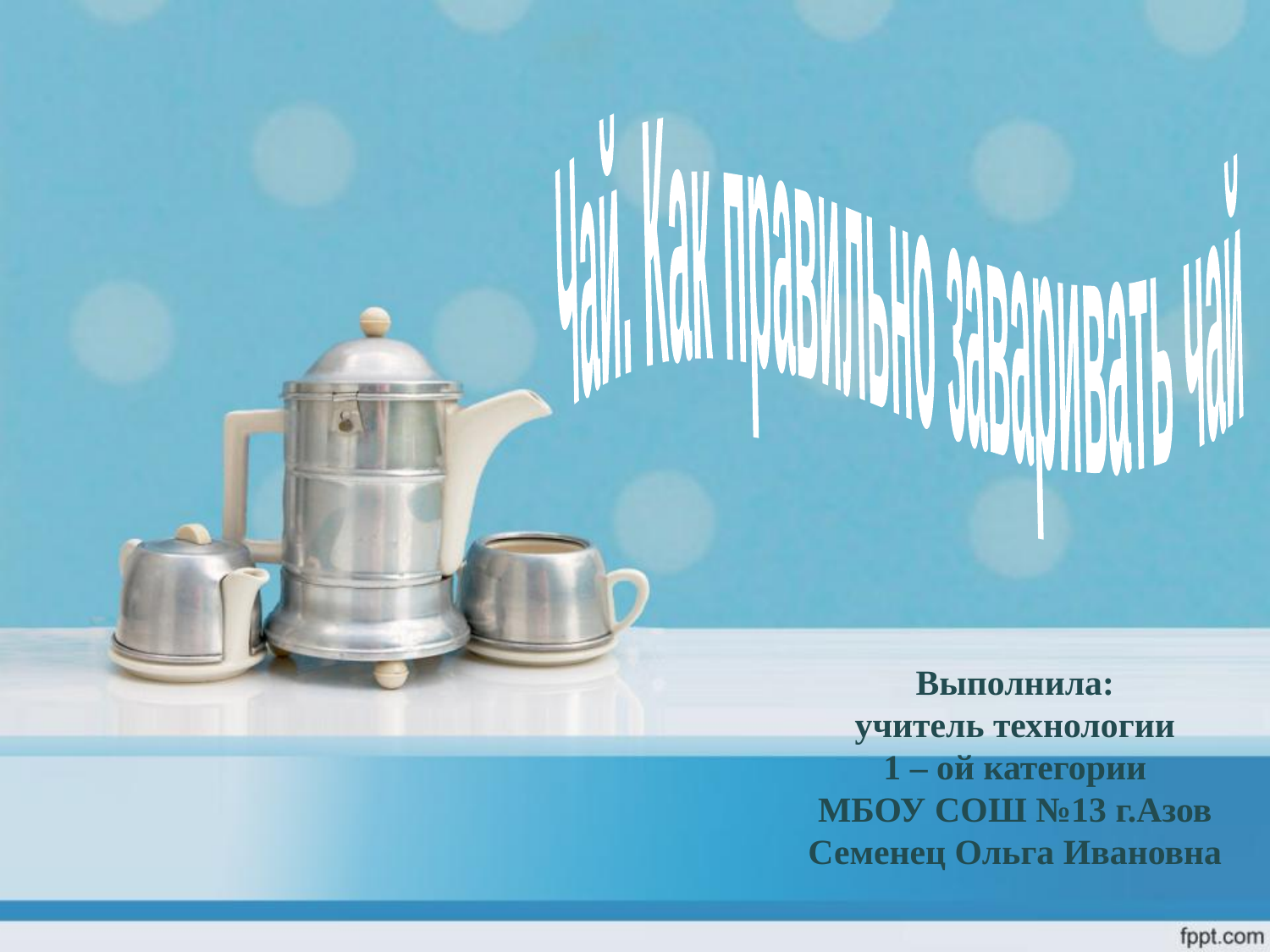

Чай. Как правильно заваривать чай
Выполнила:
учитель технологии
1 – ой категории
МБОУ СОШ №13 г.Азов
Семенец Ольга Ивановна